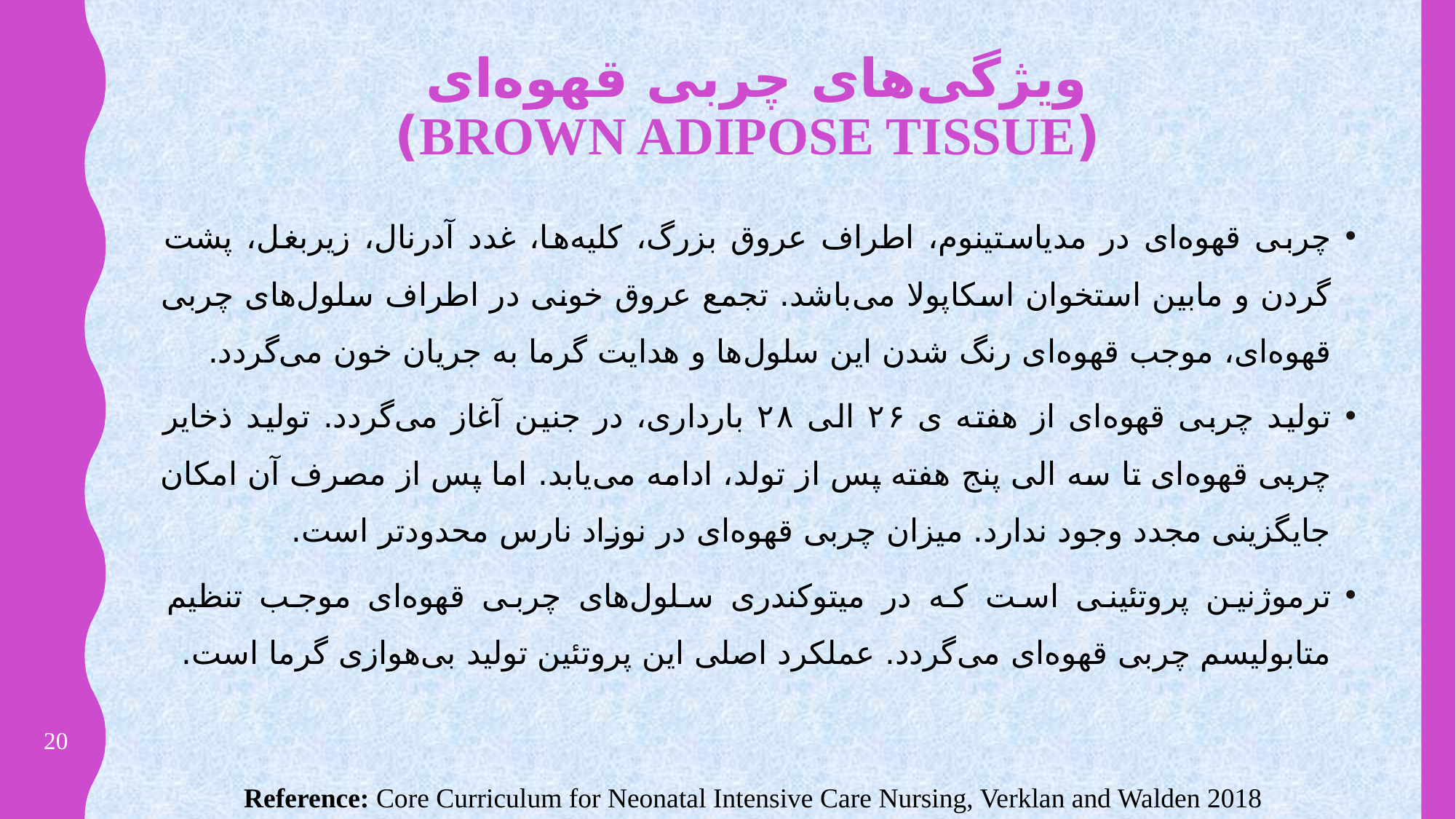

# ویژگی‌های چربی قهوه‌ای (BROWN ADIPOSE TISSUE)
چربی قهوه‌ای در مدياستينوم، اطراف عروق بزرگ، کلیه‌ها، غدد آدرنال، زیربغل، پشت گردن و مابین استخوان اسکاپولا می‌باشد. تجمع عروق خونی در اطراف سلول‌های چربی قهوه‌ای، موجب قهوه‌ای رنگ شدن این سلول‌ها و هدایت گرما به جریان خون می‌گردد.
تولید چربی قهوه‌ای از هفته ی ۲۶ الی ۲۸ بارداری، در جنین آغاز می‌گردد. تولید ذخایر چربی قهوه‌ای تا سه الی پنج هفته پس از تولد، ادامه می‌یابد. اما پس از مصرف آن امکان جایگزینی مجدد وجود ندارد. میزان چربی قهوه‌ای در نوزاد نارس محدودتر است.
ترموژنین پروتئینی است که در میتوکندری سلول‌های چربی قهوه‌ای موجب تنظیم متابولیسم چربی قهوه‌ای می‌گردد. عملکرد اصلی این پروتئین تولید بی‌هوازی گرما است.

20
Reference: Core Curriculum for Neonatal Intensive Care Nursing, Verklan and Walden 2018